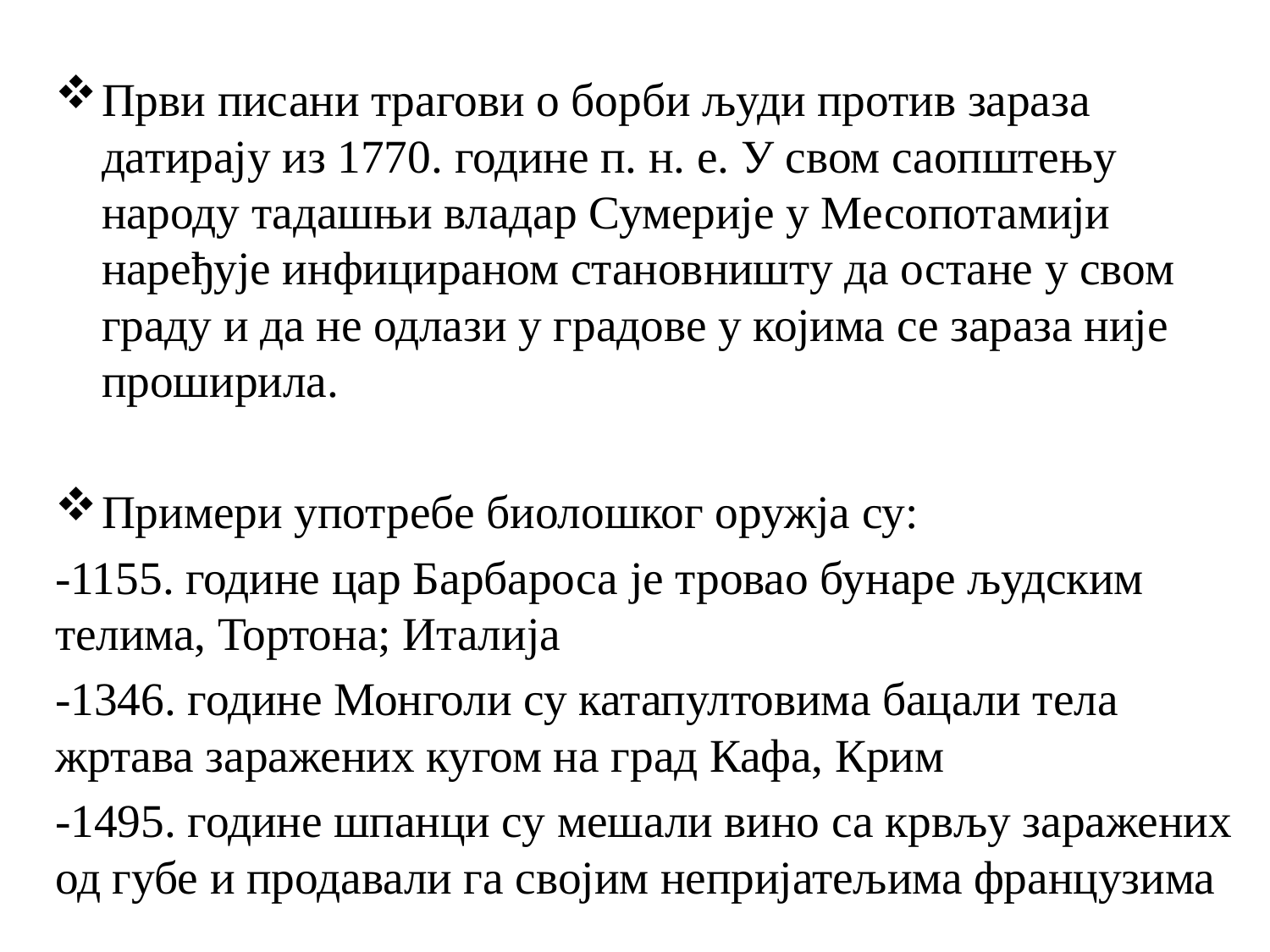

Први писани трагови о борби људи против зараза датирају из 1770. године п. н. е. У свом саопштењу народу тадашњи владар Сумерије у Месопотамији наређује инфицираном становништу да остане у свом граду и да не одлази у градове у којима се зараза није проширила.

Примери употребе биолошког оружја су:
-1155. године цар Барбароса је тровао бунаре људским телима, Тортона; Италија
-1346. године Монголи су катапултовима бацали тела жртава заражених кугом на град Кафа, Крим
-1495. године шпанци су мешали вино са крвљу заражених од губе и продавали га својим непријатељима французима